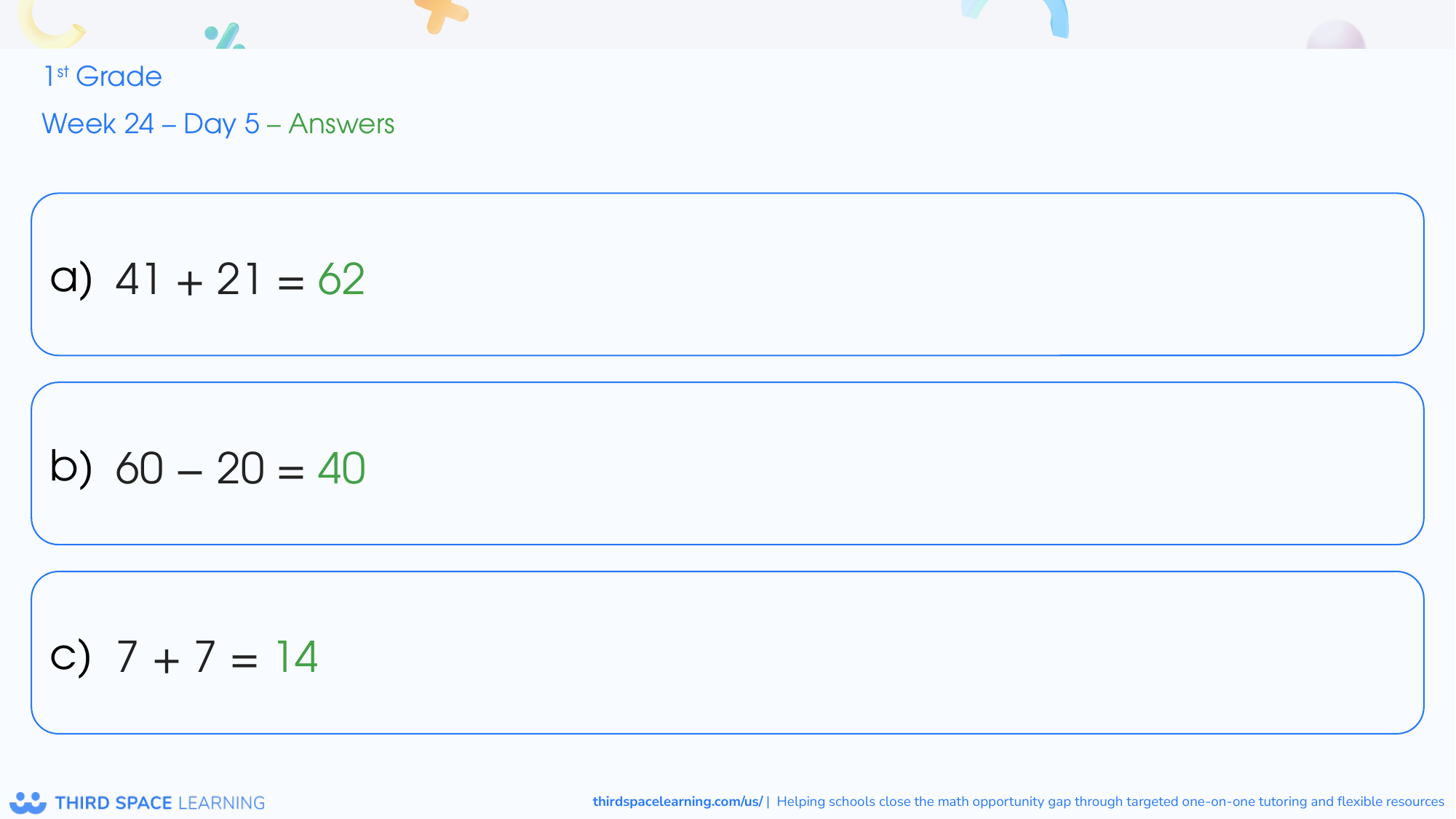

1st Grade
Week 24 – Day 5 – Answers
41 + 21 = 62
60 − 20 = 40
7 + 7 = 14